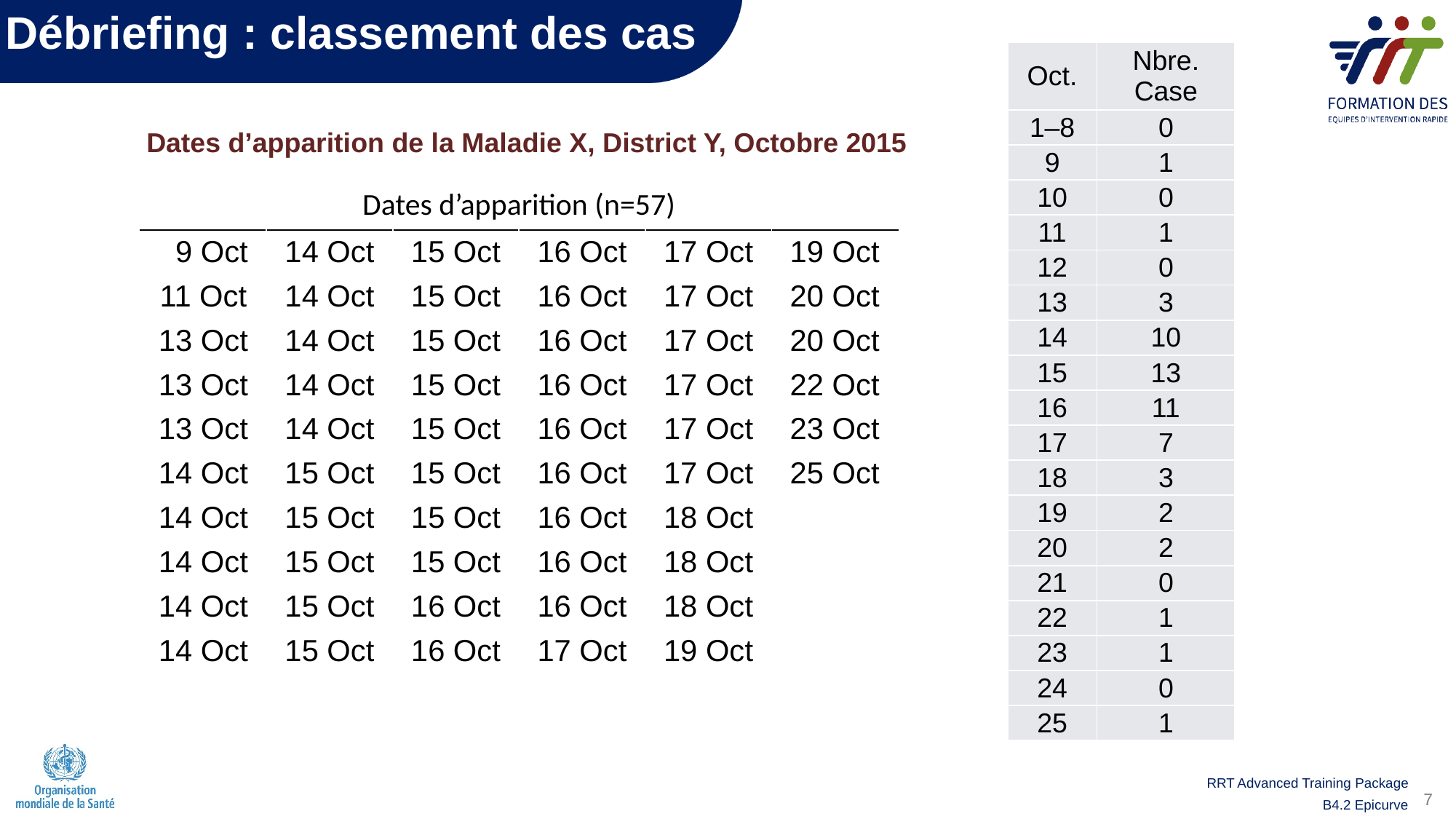

Débriefing : classement des cas
| Oct. | Nbre. Case |
| --- | --- |
| 1–8 | 0 |
| 9 | 1 |
| 10 | 0 |
| 11 | 1 |
| 12 | 0 |
| 13 | 3 |
| 14 | 10 |
| 15 | 13 |
| 16 | 11 |
| 17 | 7 |
| 18 | 3 |
| 19 | 2 |
| 20 | 2 |
| 21 | 0 |
| 22 | 1 |
| 23 | 1 |
| 24 | 0 |
| 25 | 1 |
Dates d’apparition de la Maladie X, District Y, Octobre 2015
| Dates d’apparition (n=57) |  |  |  |  |  |
| --- | --- | --- | --- | --- | --- |
| 9 Oct | 14 Oct | 15 Oct | 16 Oct | 17 Oct | 19 Oct |
| 11 Oct | 14 Oct | 15 Oct | 16 Oct | 17 Oct | 20 Oct |
| 13 Oct | 14 Oct | 15 Oct | 16 Oct | 17 Oct | 20 Oct |
| 13 Oct | 14 Oct | 15 Oct | 16 Oct | 17 Oct | 22 Oct |
| 13 Oct | 14 Oct | 15 Oct | 16 Oct | 17 Oct | 23 Oct |
| 14 Oct | 15 Oct | 15 Oct | 16 Oct | 17 Oct | 25 Oct |
| 14 Oct | 15 Oct | 15 Oct | 16 Oct | 18 Oct |  |
| 14 Oct | 15 Oct | 15 Oct | 16 Oct | 18 Oct |  |
| 14 Oct | 15 Oct | 16 Oct | 16 Oct | 18 Oct |  |
| 14 Oct | 15 Oct | 16 Oct | 17 Oct | 19 Oct |  |